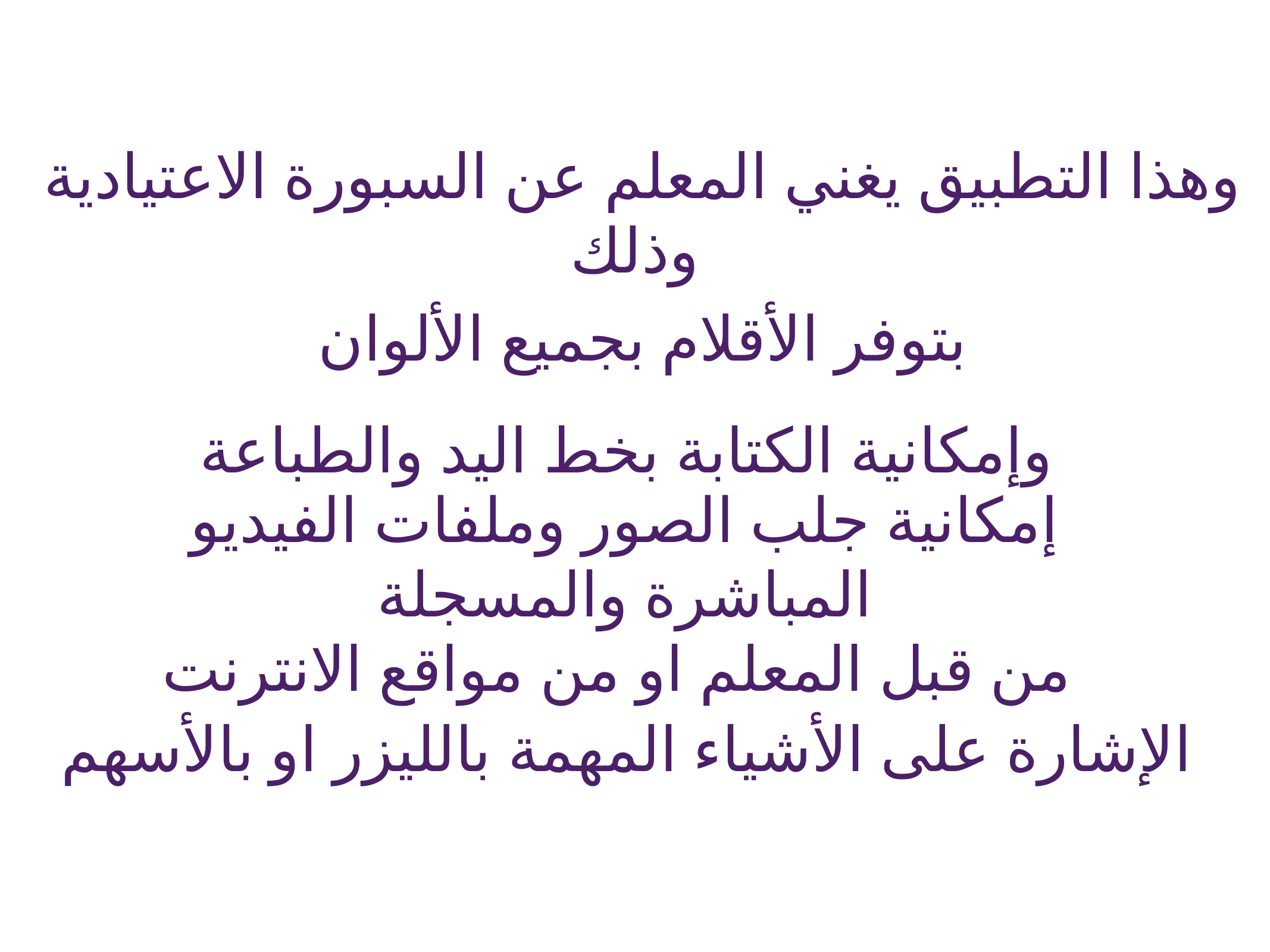

وهذا التطبيق يغني المعلم عن السبورة الاعتيادية  وذلك
 بتوفر الأقلام بجميع الألوان
وإمكانية الكتابة بخط اليد والطباعة
إمكانية جلب الصور وملفات الفيديو المباشرة والمسجلة
من قبل المعلم او من مواقع الانترنت
الإشارة على الأشياء المهمة بالليزر او بالأسهم